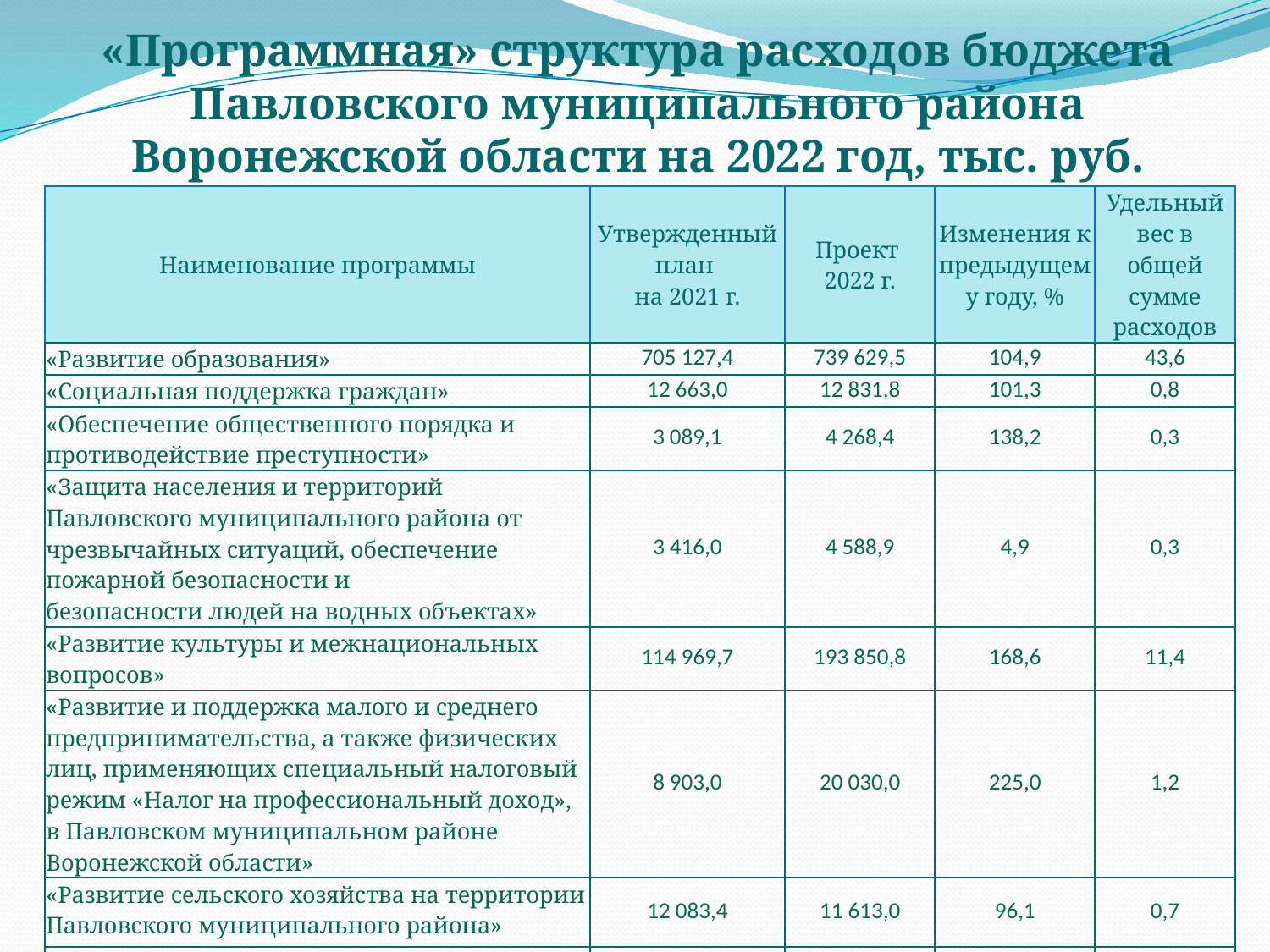

«Программная» структура расходов бюджета Павловского муниципального района Воронежской области на 2022 год, тыс. руб.
| Наименование программы | Утвержденный план на 2021 г. | Проект 2022 г. | Изменения к предыдущему году, % | Удельный вес в общей сумме расходов |
| --- | --- | --- | --- | --- |
| «Развитие образования» | 705 127,4 | 739 629,5 | 104,9 | 43,6 |
| «Социальная поддержка граждан» | 12 663,0 | 12 831,8 | 101,3 | 0,8 |
| «Обеспечение общественного порядка и противодействие преступности» | 3 089,1 | 4 268,4 | 138,2 | 0,3 |
| «Защита населения и территорий Павловского муниципального района от чрезвычайных ситуаций, обеспечение пожарной безопасности и безопасности людей на водных объектах» | 3 416,0 | 4 588,9 | 4,9 | 0,3 |
| «Развитие культуры и межнациональных вопросов» | 114 969,7 | 193 850,8 | 168,6 | 11,4 |
| «Развитие и поддержка малого и среднего предпринимательства, а также физических лиц, применяющих специальный налоговый режим «Налог на профессиональный доход», в Павловском муниципальном районе Воронежской области» | 8 903,0 | 20 030,0 | 225,0 | 1,2 |
| «Развитие сельского хозяйства на территории Павловского муниципального района» | 12 083,4 | 11 613,0 | 96,1 | 0,7 |
| «Управление муниципальным имуществом» | 65 756,8 | 71 982,8 | 109,5 | 4,2 |